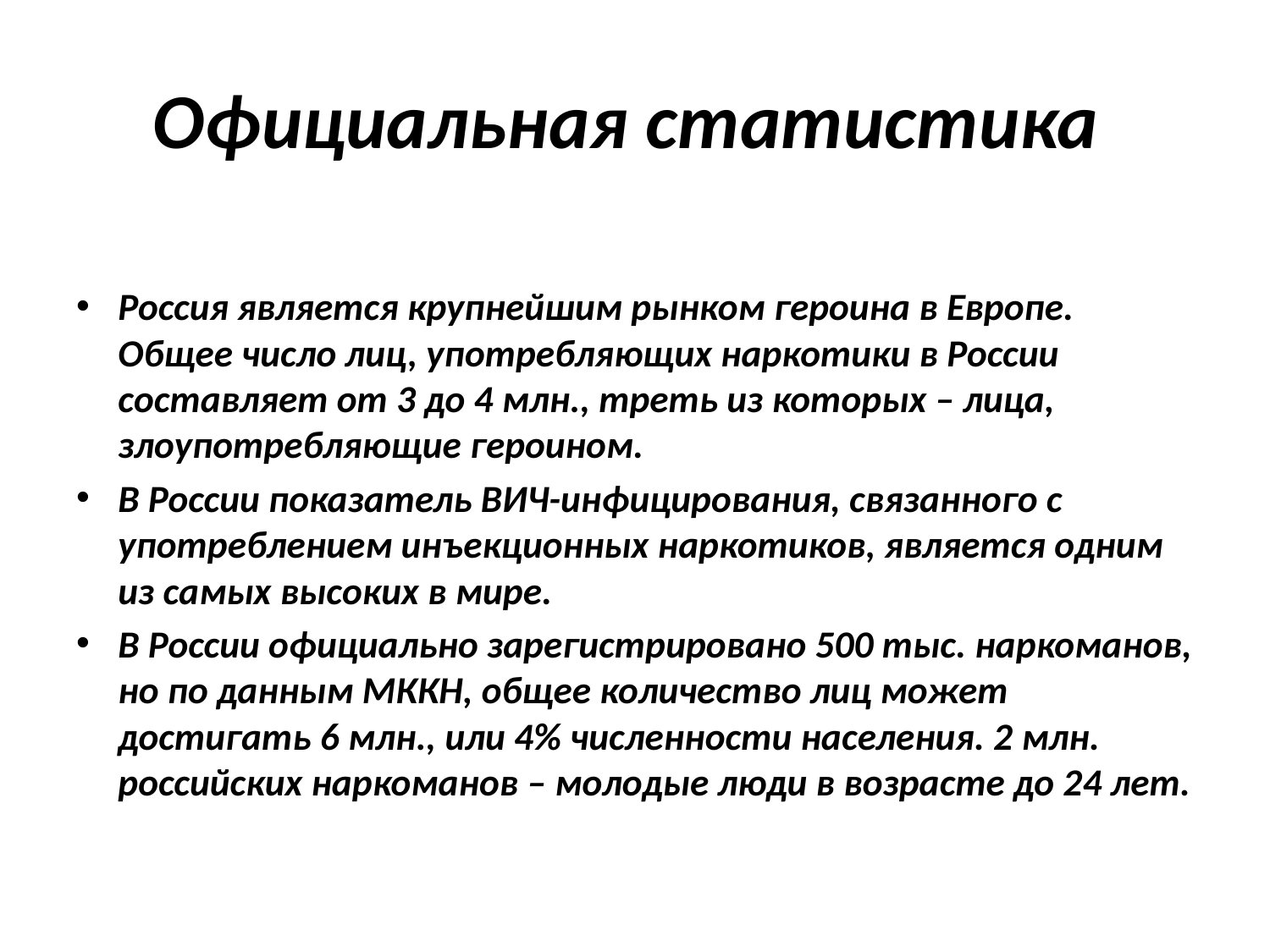

# Официальная статистика

Россия является крупнейшим рынком героина в Европе. Общее число лиц, употребляющих наркотики в России составляет от 3 до 4 млн., треть из которых – лица, злоупотребляющие героином.
В России показатель ВИЧ-инфицирования, связанного с употреблением инъекционных наркотиков, является одним из самых высоких в мире.
В России официально зарегистрировано 500 тыс. наркоманов, но по данным МККН, общее количество лиц может достигать 6 млн., или 4% численности населения. 2 млн. российских наркоманов – молодые люди в возрасте до 24 лет.